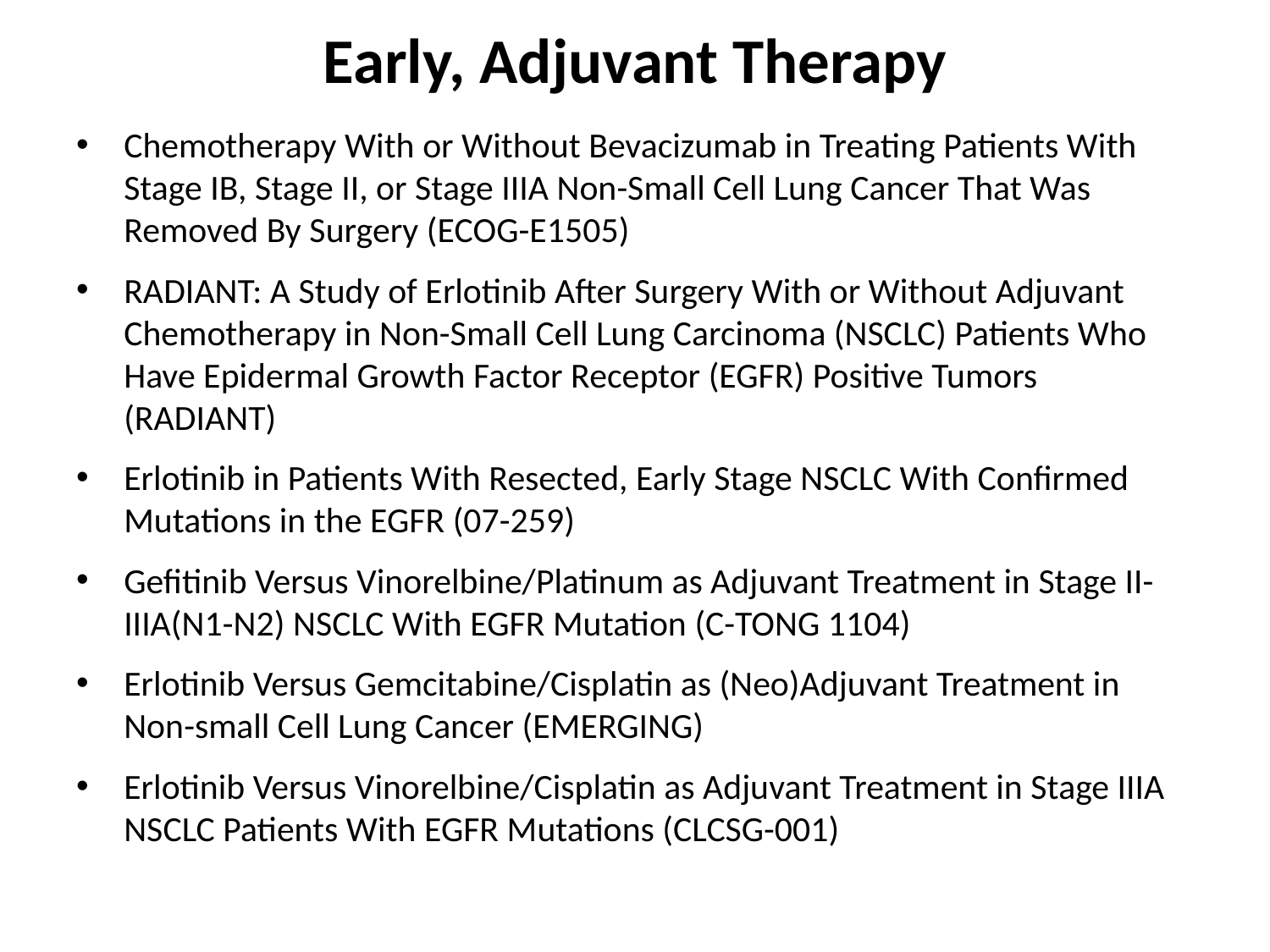

# Early, Adjuvant Therapy
Chemotherapy With or Without Bevacizumab in Treating Patients With Stage IB, Stage II, or Stage IIIA Non-Small Cell Lung Cancer That Was Removed By Surgery (ECOG-E1505)
RADIANT: A Study of Erlotinib After Surgery With or Without Adjuvant Chemotherapy in Non-Small Cell Lung Carcinoma (NSCLC) Patients Who Have Epidermal Growth Factor Receptor (EGFR) Positive Tumors (RADIANT)
Erlotinib in Patients With Resected, Early Stage NSCLC With Confirmed Mutations in the EGFR (07-259)
Gefitinib Versus Vinorelbine/Platinum as Adjuvant Treatment in Stage II-IIIA(N1-N2) NSCLC With EGFR Mutation (C-TONG 1104)
Erlotinib Versus Gemcitabine/Cisplatin as (Neo)Adjuvant Treatment in Non-small Cell Lung Cancer (EMERGING)
Erlotinib Versus Vinorelbine/Cisplatin as Adjuvant Treatment in Stage IIIA NSCLC Patients With EGFR Mutations (CLCSG-001)